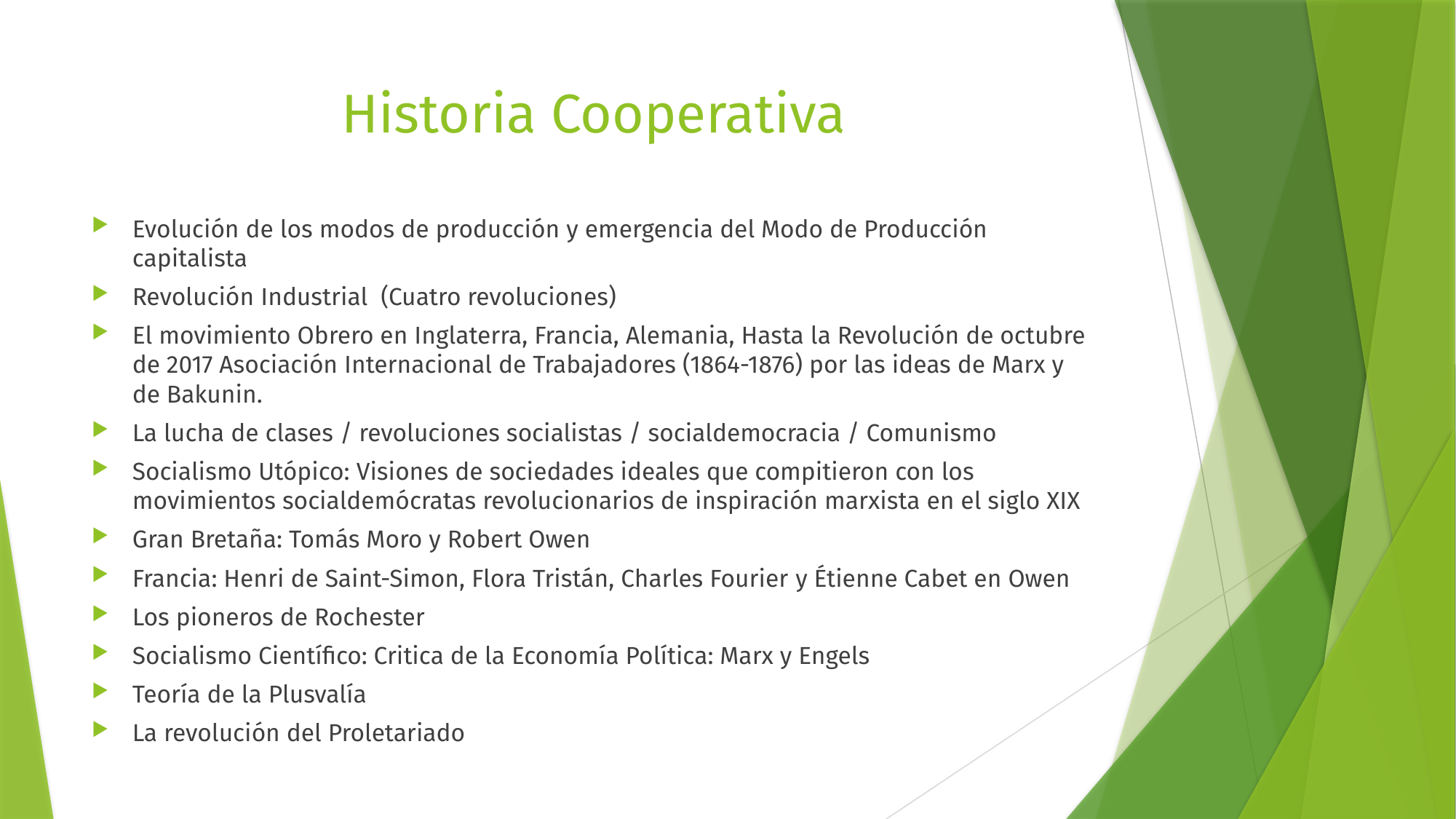

# Historia Cooperativa
Evolución de los modos de producción y emergencia del Modo de Producción capitalista
Revolución Industrial  (Cuatro revoluciones)
El movimiento Obrero en Inglaterra, Francia, Alemania, Hasta la Revolución de octubre de 2017 Asociación Internacional de Trabajadores (1864-1876) por las ideas de Marx y de Bakunin.
La lucha de clases / revoluciones socialistas / socialdemocracia / Comunismo
Socialismo Utópico: Visiones de sociedades ideales que compitieron con los movimientos socialdemócratas revolucionarios de inspiración marxista en el siglo XIX
Gran Bretaña: Tomás Moro y Robert Owen
Francia: Henri de Saint-Simon, Flora Tristán, Charles Fourier​ y Étienne Cabet en Owen
Los pioneros de Rochester
Socialismo Científico: Critica de la Economía Política: Marx y Engels
Teoría de la Plusvalía
La revolución del Proletariado